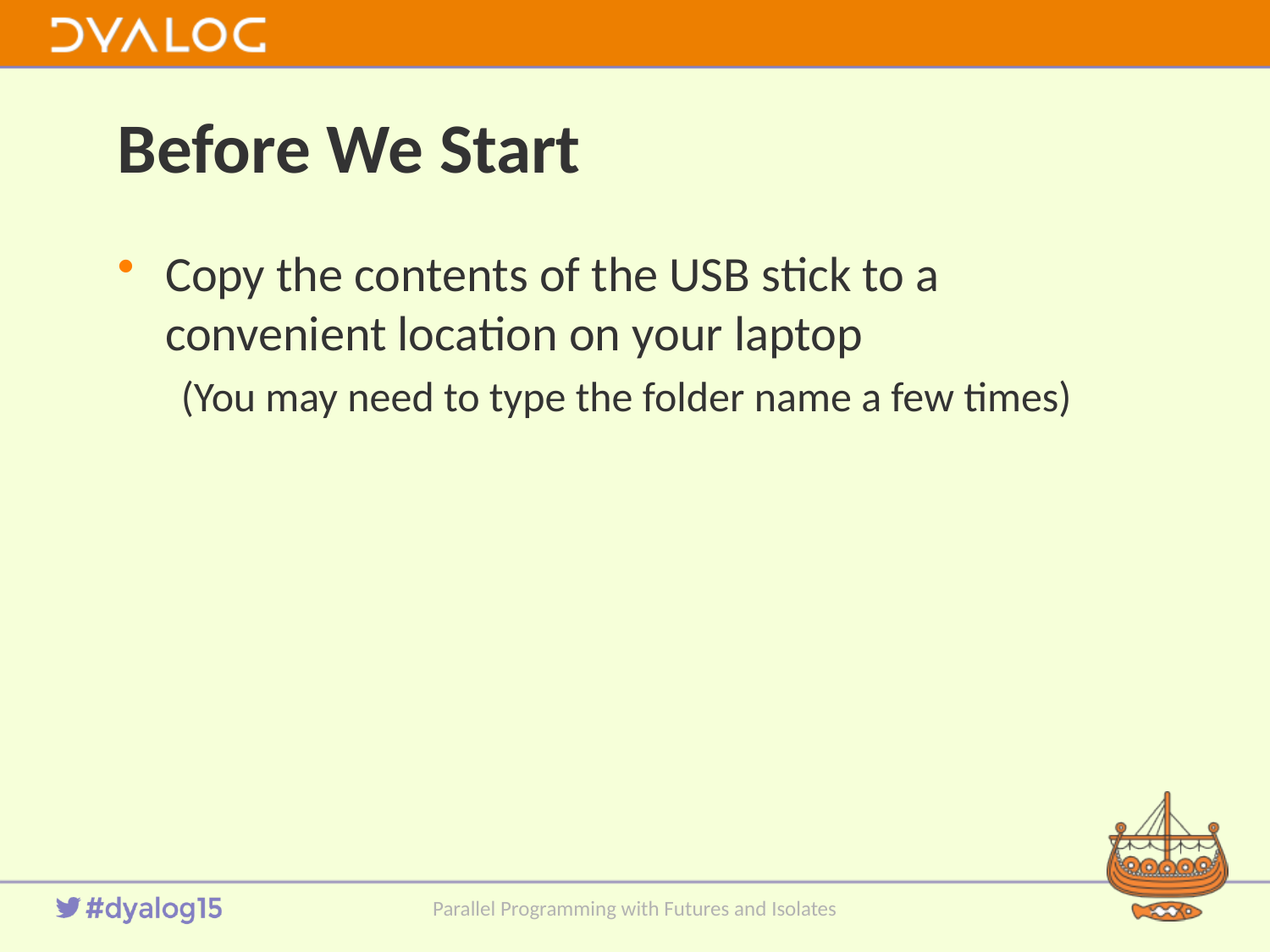

# Before We Start
Copy the contents of the USB stick to a convenient location on your laptop
(You may need to type the folder name a few times)

Parallel Programming with Futures and Isolates